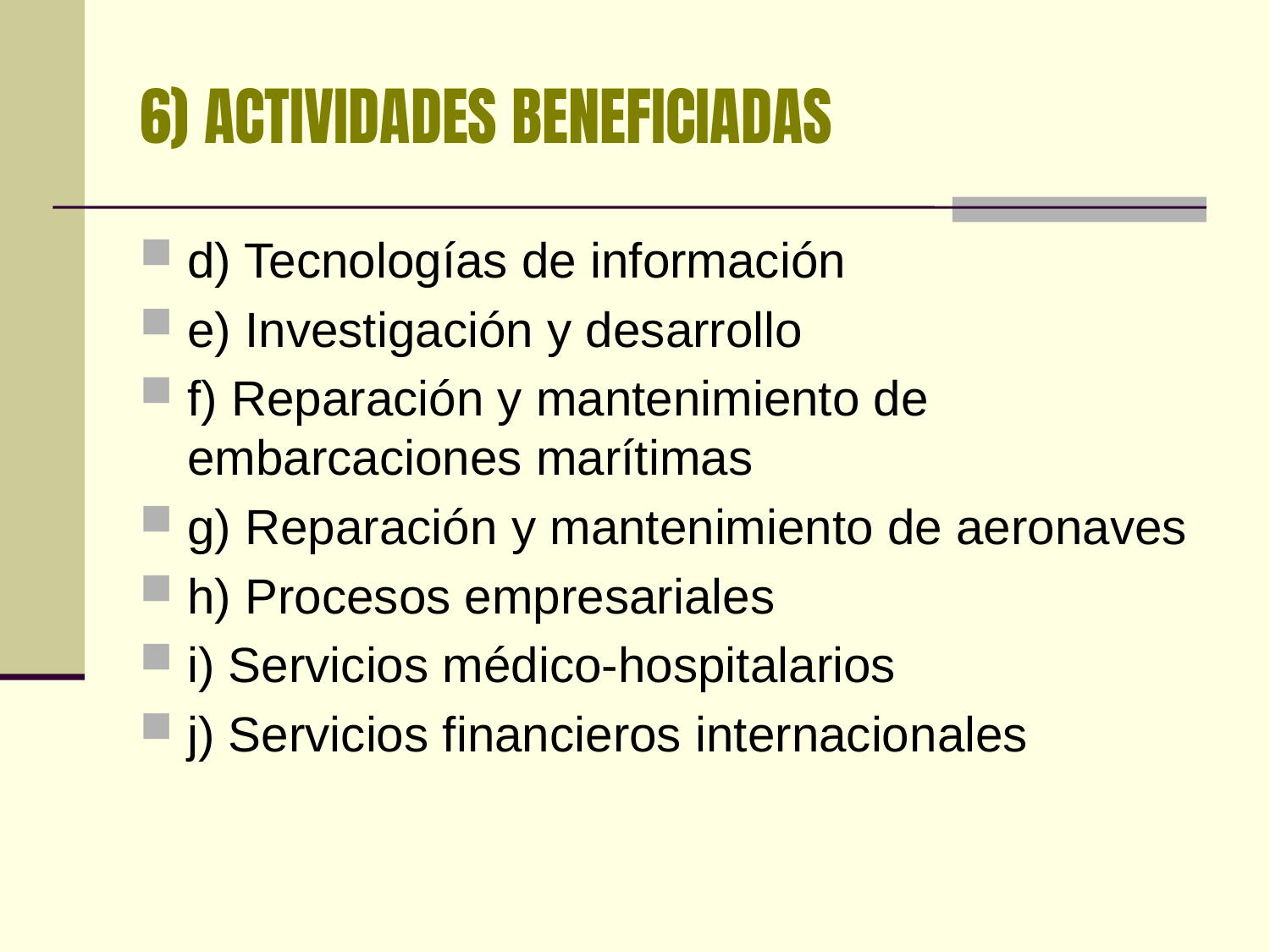

# 6) ACTIVIDADES BENEFICIADAS
d) Tecnologías de información
e) Investigación y desarrollo
f) Reparación y mantenimiento de embarcaciones marítimas
g) Reparación y mantenimiento de aeronaves
h) Procesos empresariales
i) Servicios médico-hospitalarios
j) Servicios financieros internacionales